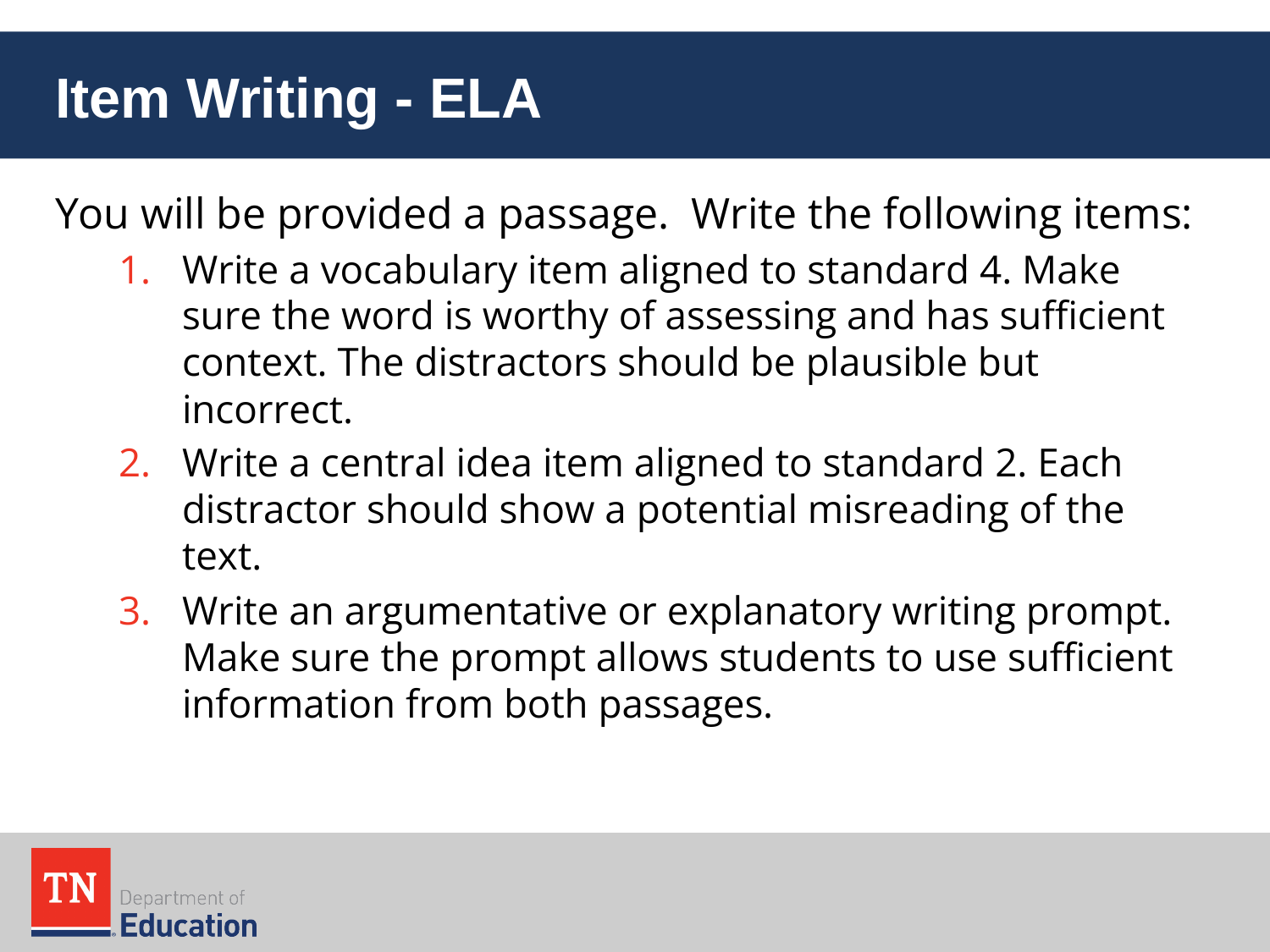

# Item Writing - ELA
You will be provided a passage.  Write the following items:
Write a vocabulary item aligned to standard 4. Make sure the word is worthy of assessing and has sufficient context. The distractors should be plausible but incorrect.
Write a central idea item aligned to standard 2. Each distractor should show a potential misreading of the text.
Write an argumentative or explanatory writing prompt. Make sure the prompt allows students to use sufficient information from both passages.